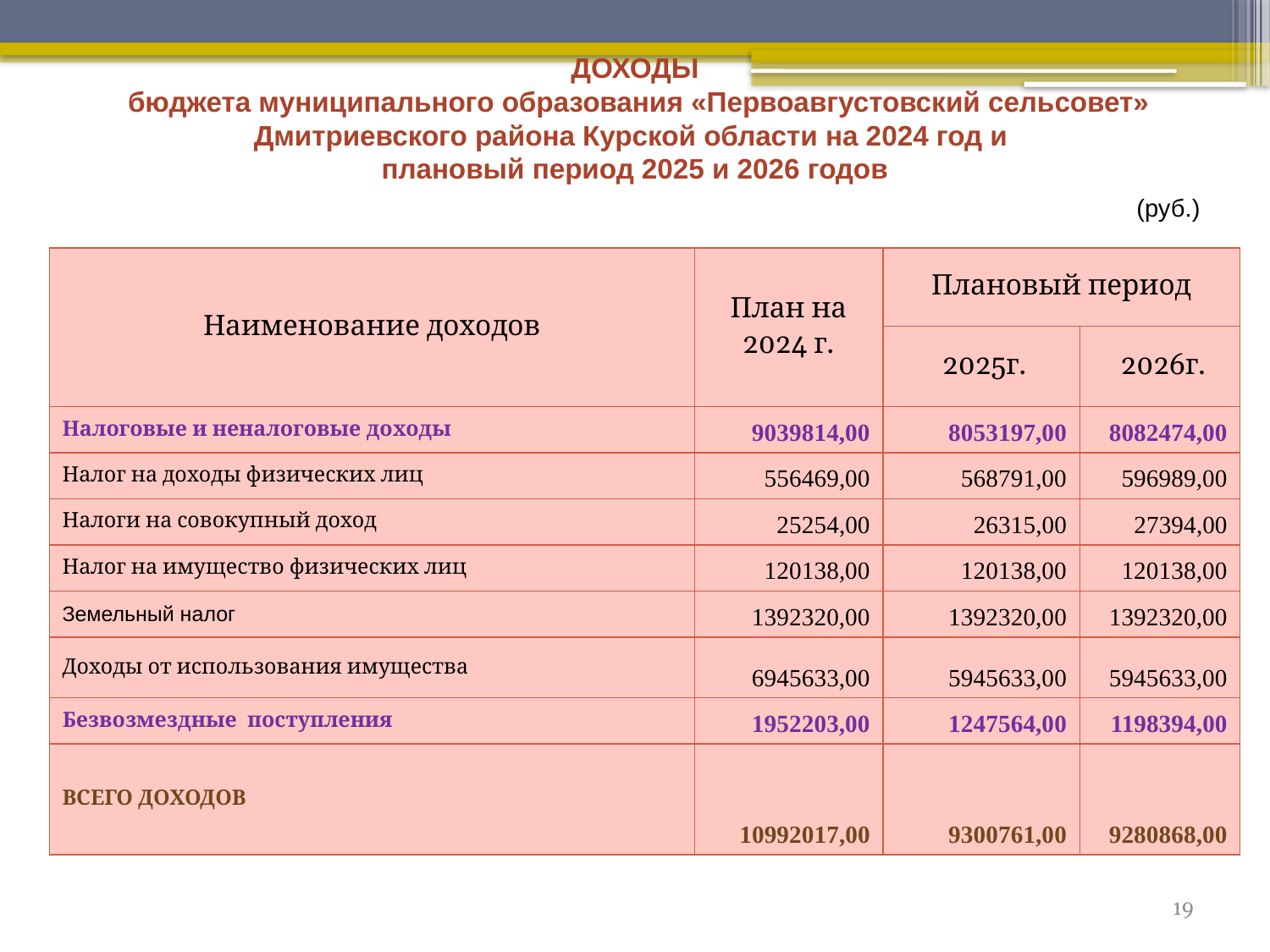

ДОХОДЫ
 бюджета муниципального образования «Первоавгустовский сельсовет» Дмитриевского района Курской области на 2024 год и
плановый период 2025 и 2026 годов
                                                                                                                        (руб.)

| Наименование доходов | План на 2024 г. | Плановый период |  |
| --- | --- | --- | --- |
|  |  | 2025г. | 2026г. |
| Налоговые и неналоговые доходы | 9039814,00 | 8053197,00 | 8082474,00 |
| Налог на доходы физических лиц | 556469,00 | 568791,00 | 596989,00 |
| Налоги на совокупный доход | 25254,00 | 26315,00 | 27394,00 |
| Налог на имущество физических лиц | 120138,00 | 120138,00 | 120138,00 |
| Земельный налог | 1392320,00 | 1392320,00 | 1392320,00 |
| Доходы от использования имущества | 6945633,00 | 5945633,00 | 5945633,00 |
| Безвозмездные поступления | 1952203,00 | 1247564,00 | 1198394,00 |
| ВСЕГО ДОХОДОВ | 10992017,00 | 9300761,00 | 9280868,00 |
19